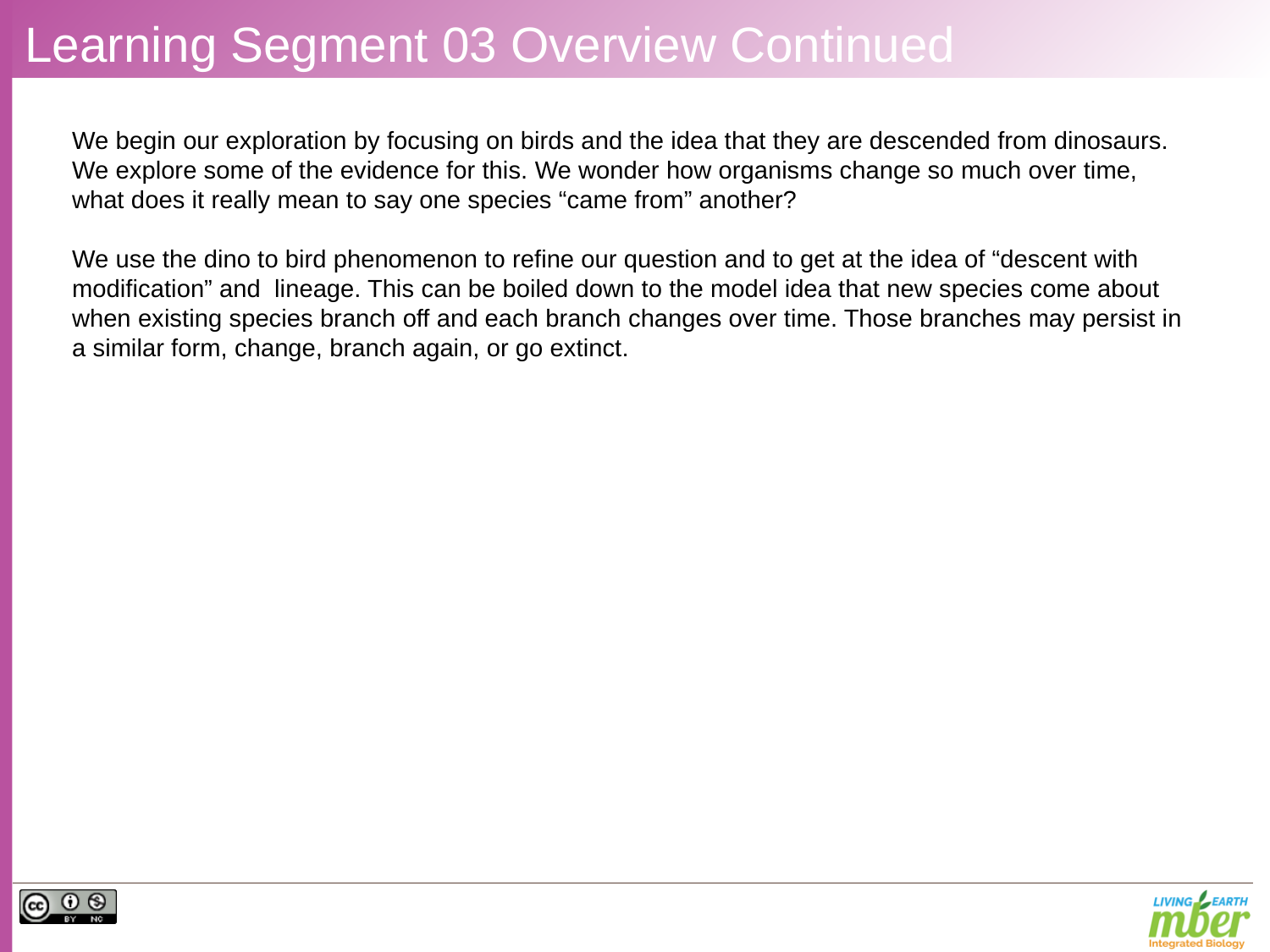

# Learning Segment 03 Overview Continued
We begin our exploration by focusing on birds and the idea that they are descended from dinosaurs. We explore some of the evidence for this. We wonder how organisms change so much over time, what does it really mean to say one species “came from” another?

We use the dino to bird phenomenon to refine our question and to get at the idea of “descent with modification” and  lineage. This can be boiled down to the model idea that new species come about when existing species branch off and each branch changes over time. Those branches may persist in a similar form, change, branch again, or go extinct.